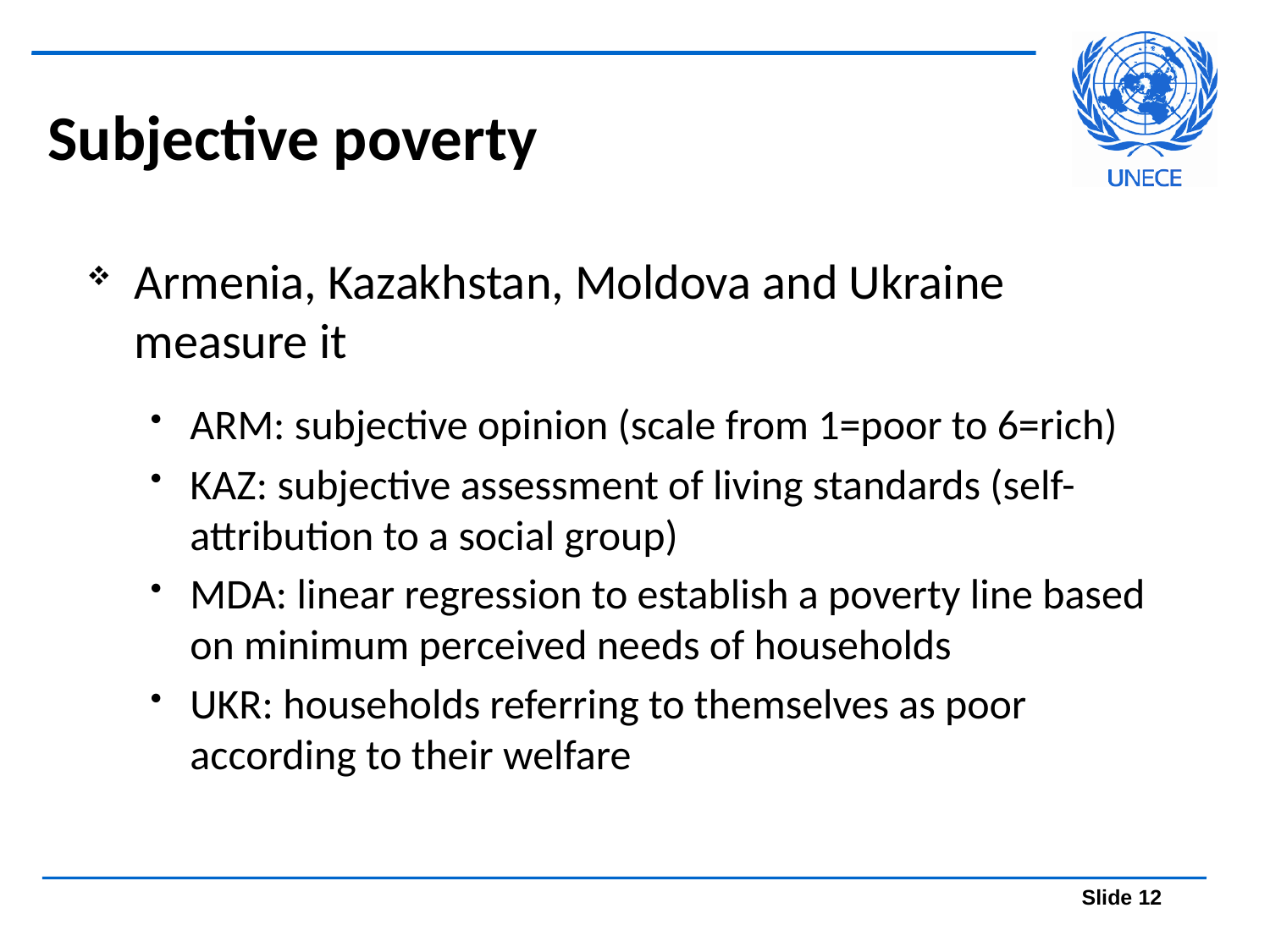

# Subjective poverty
Armenia, Kazakhstan, Moldova and Ukraine measure it
ARM: subjective opinion (scale from 1=poor to 6=rich)
KAZ: subjective assessment of living standards (self-attribution to a social group)
MDA: linear regression to establish a poverty line based on minimum perceived needs of households
UKR: households referring to themselves as poor according to their welfare